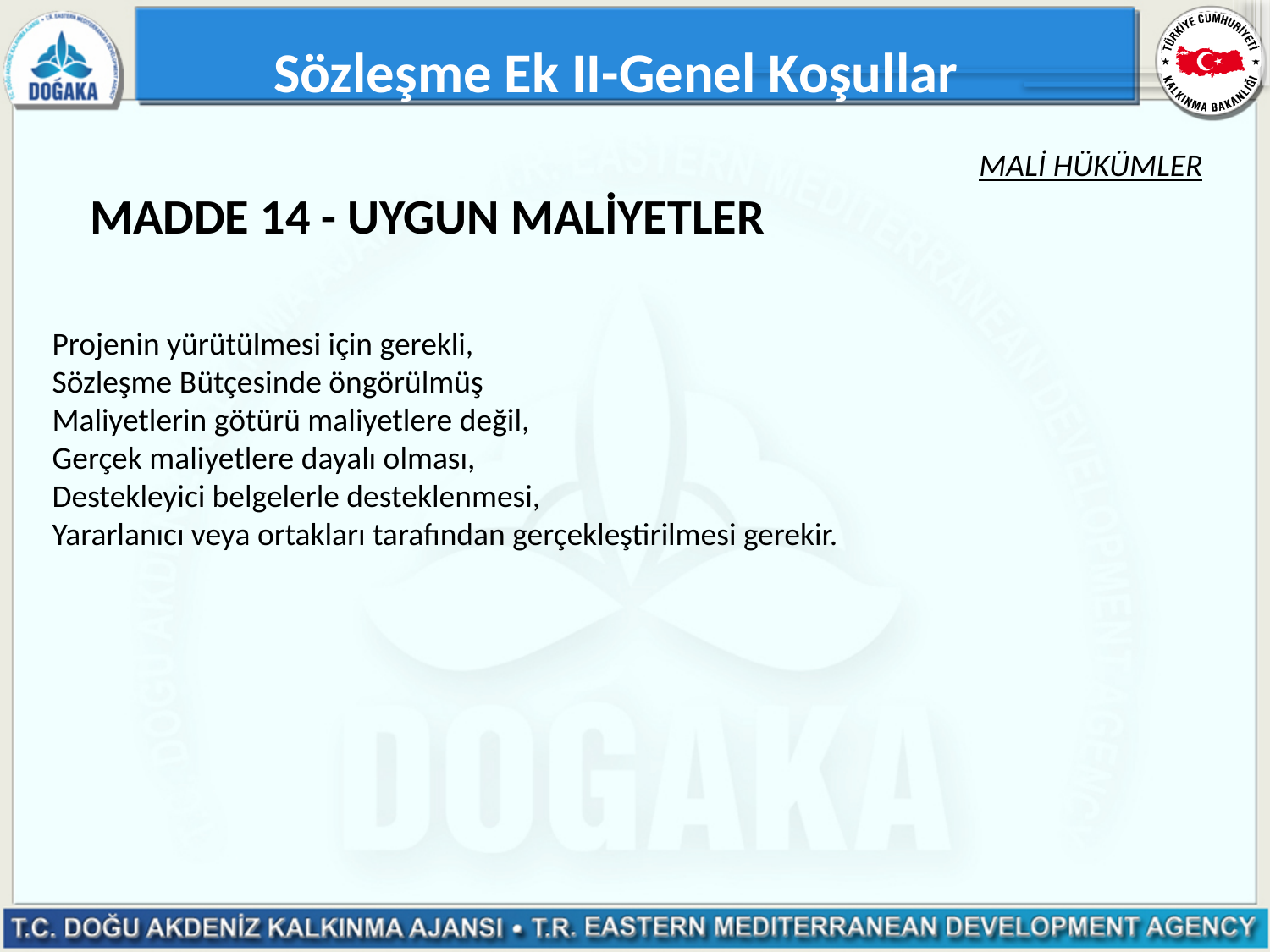

Sözleşme Ek II-Genel Koşullar
MALİ HÜKÜMLER
# MADDE 14 - UYGUN MALİYETLER
Projenin yürütülmesi için gerekli,
Sözleşme Bütçesinde öngörülmüş
Maliyetlerin götürü maliyetlere değil,
Gerçek maliyetlere dayalı olması,
Destekleyici belgelerle desteklenmesi,
Yararlanıcı veya ortakları tarafından gerçekleştirilmesi gerekir.